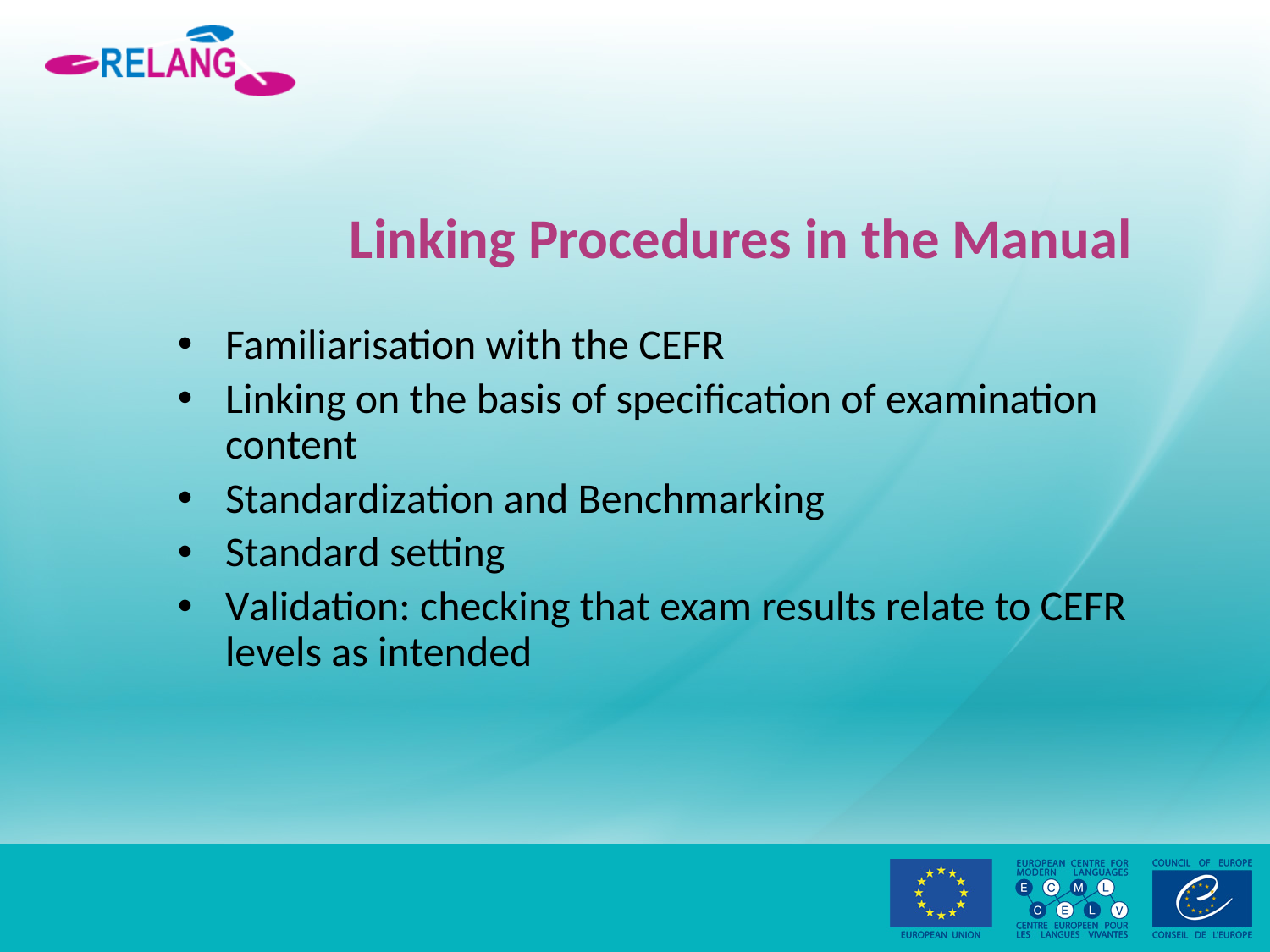

# Linking Procedures in the Manual
Familiarisation with the CEFR
Linking on the basis of specification of examination content
Standardization and Benchmarking
Standard setting
Validation: checking that exam results relate to CEFR levels as intended